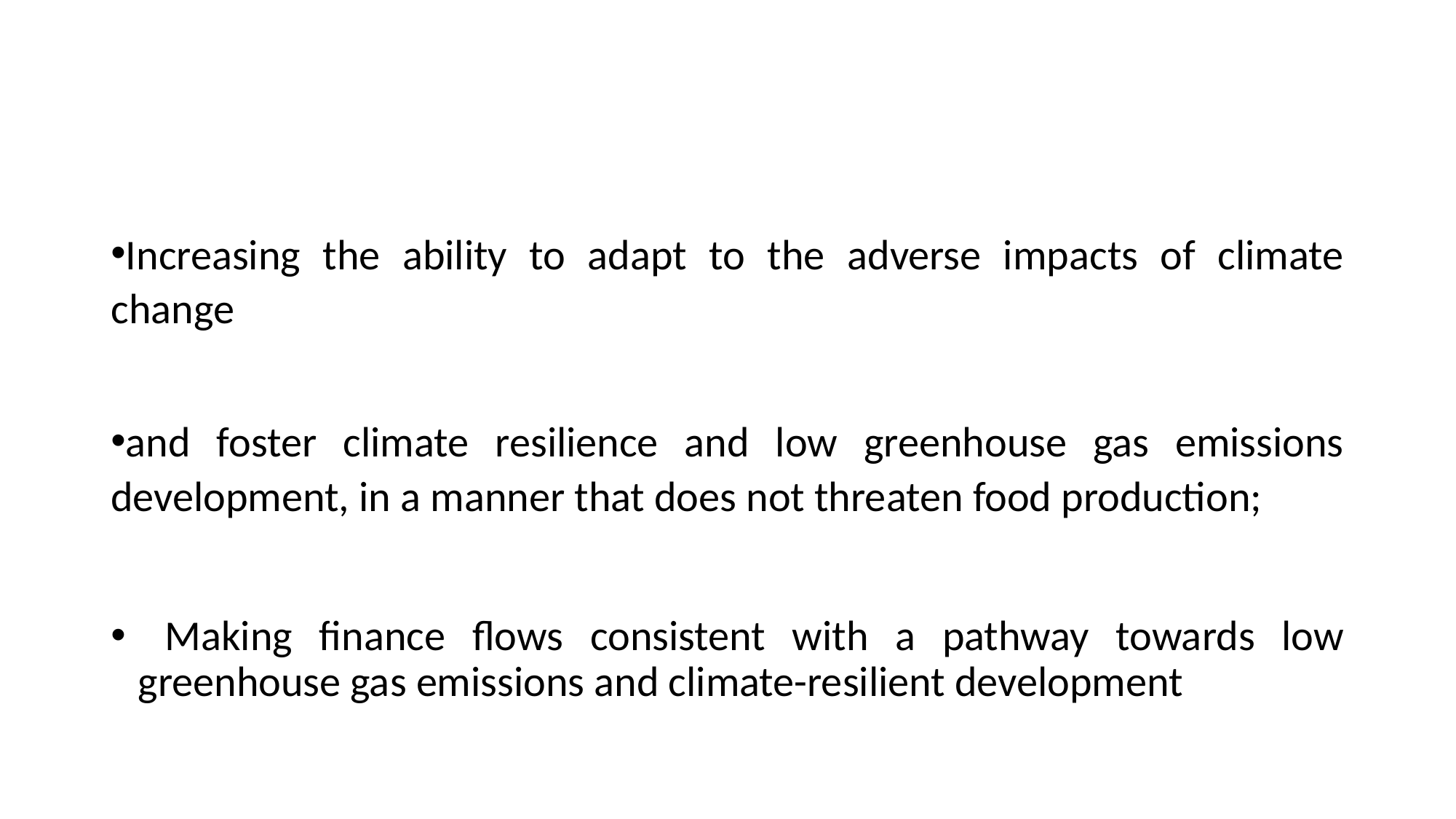

#
Increasing the ability to adapt to the adverse impacts of climate change

and foster climate resilience and low greenhouse gas emissions development, in a manner that does not threaten food production;

 Making finance flows consistent with a pathway towards low greenhouse gas emissions and climate-resilient development